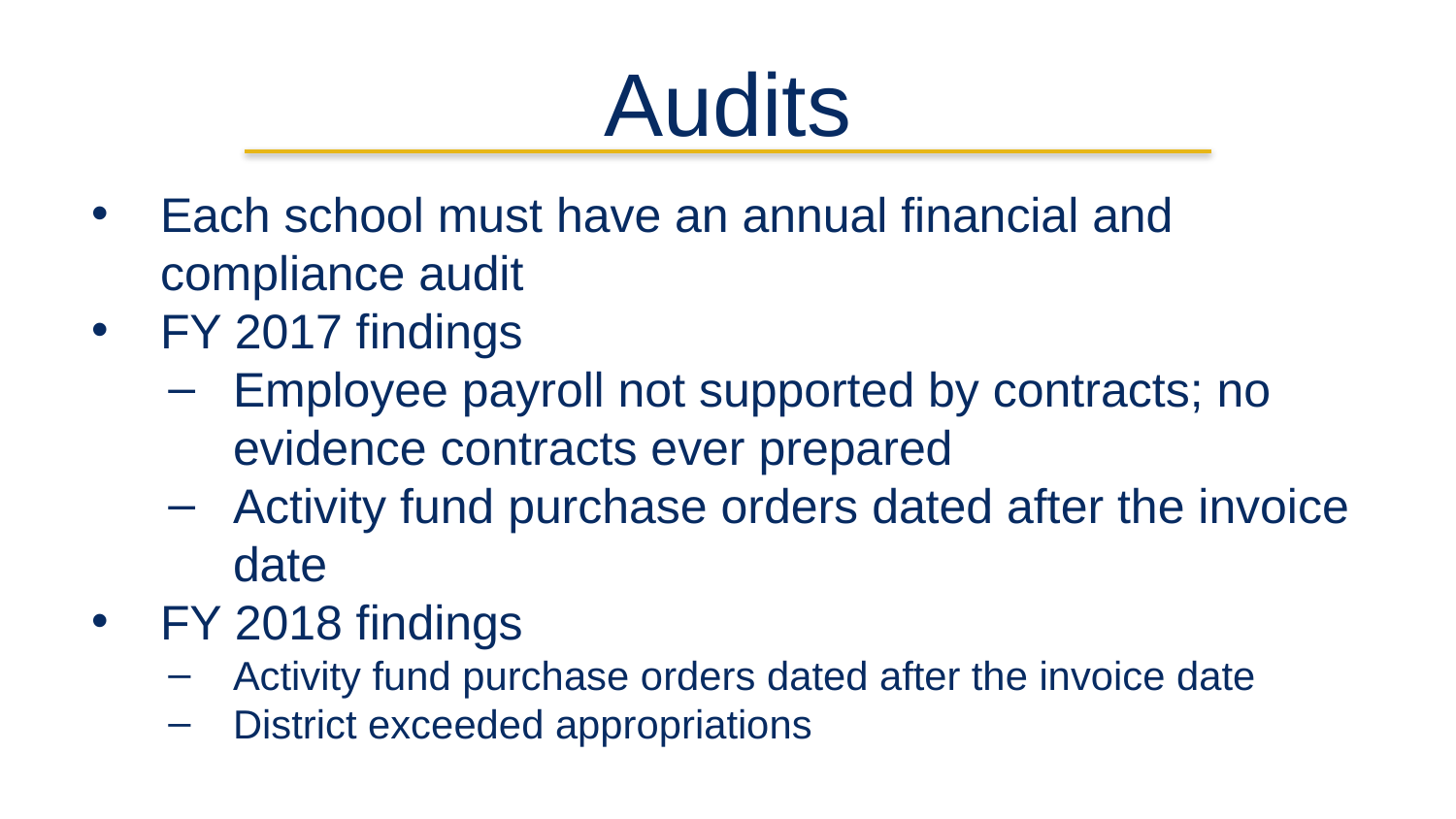

# Audits
Each school must have an annual financial and compliance audit
FY 2017 findings
Employee payroll not supported by contracts; no evidence contracts ever prepared
Activity fund purchase orders dated after the invoice date
FY 2018 findings
Activity fund purchase orders dated after the invoice date
District exceeded appropriations